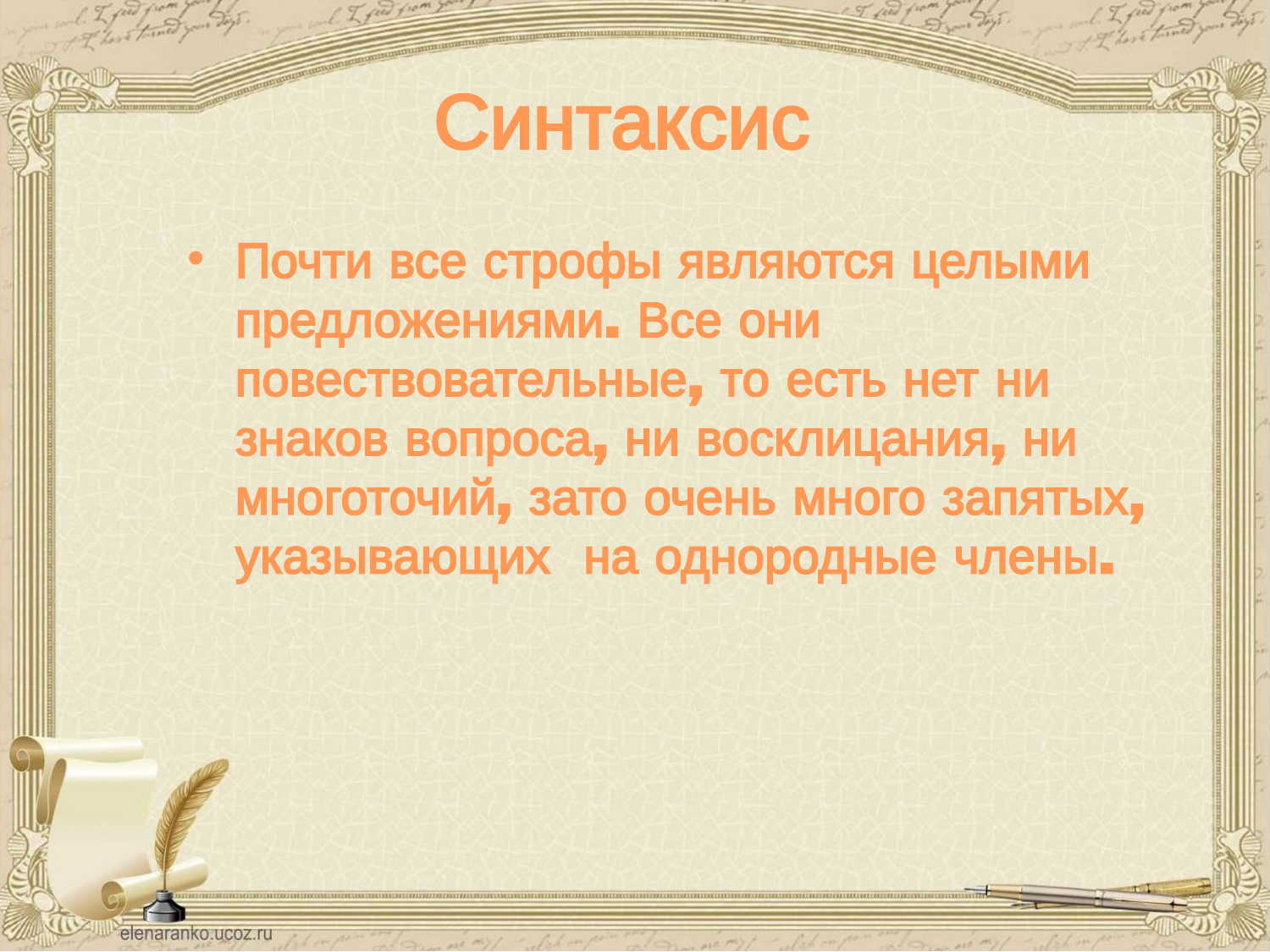

# Синтаксис

Почти все строфы являются целыми предложениями. Все они повествовательные, то есть нет ни знаков вопроса, ни восклицания, ни многоточий, зато очень много запятых, указывающих  на однородные члены.